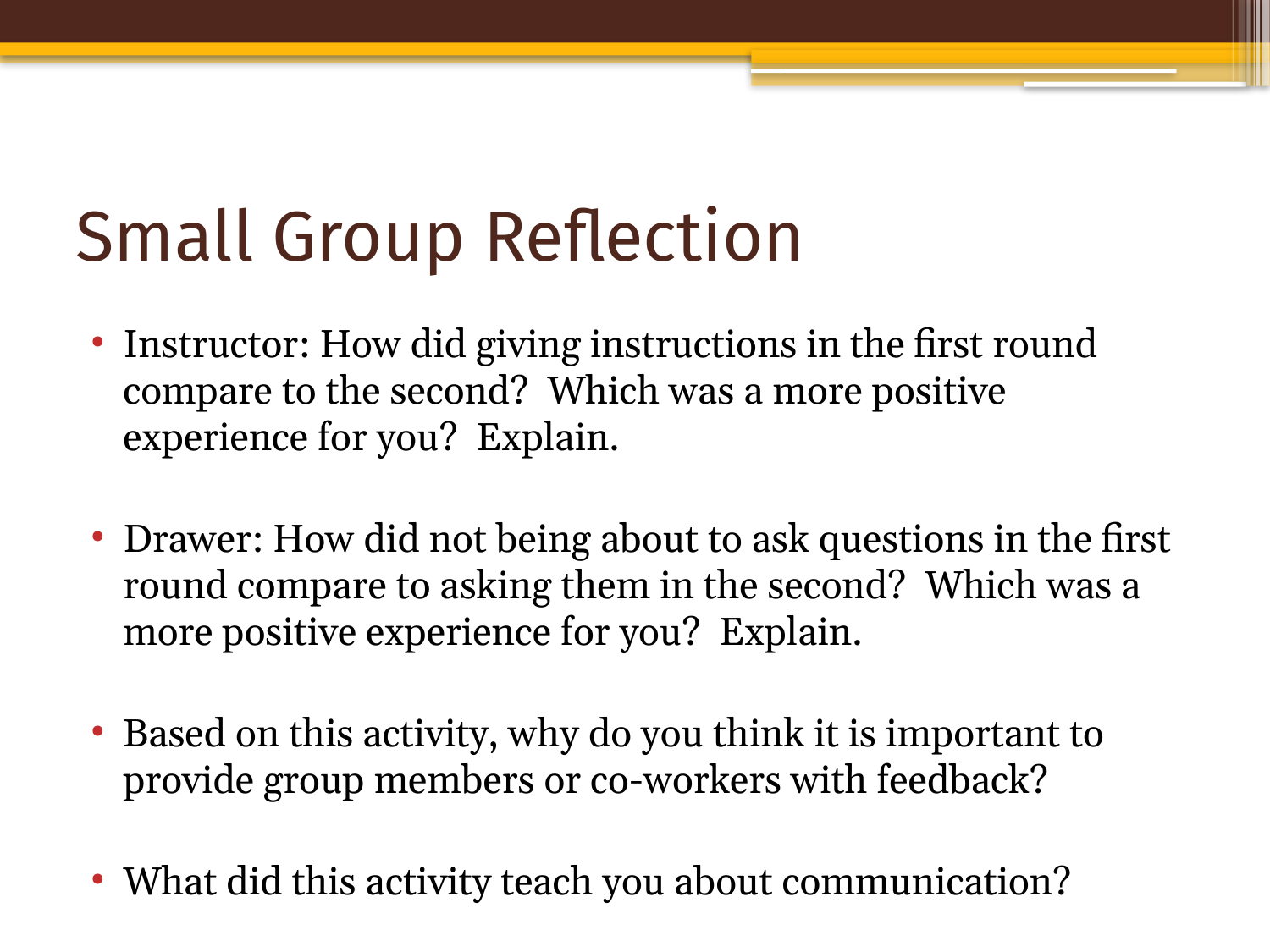

# Small Group Reflection
Instructor: How did giving instructions in the first round compare to the second?  Which was a more positive experience for you?  Explain.

Drawer: How did not being about to ask questions in the first round compare to asking them in the second?  Which was a more positive experience for you?  Explain.

Based on this activity, why do you think it is important to provide group members or co-workers with feedback?

What did this activity teach you about communication?